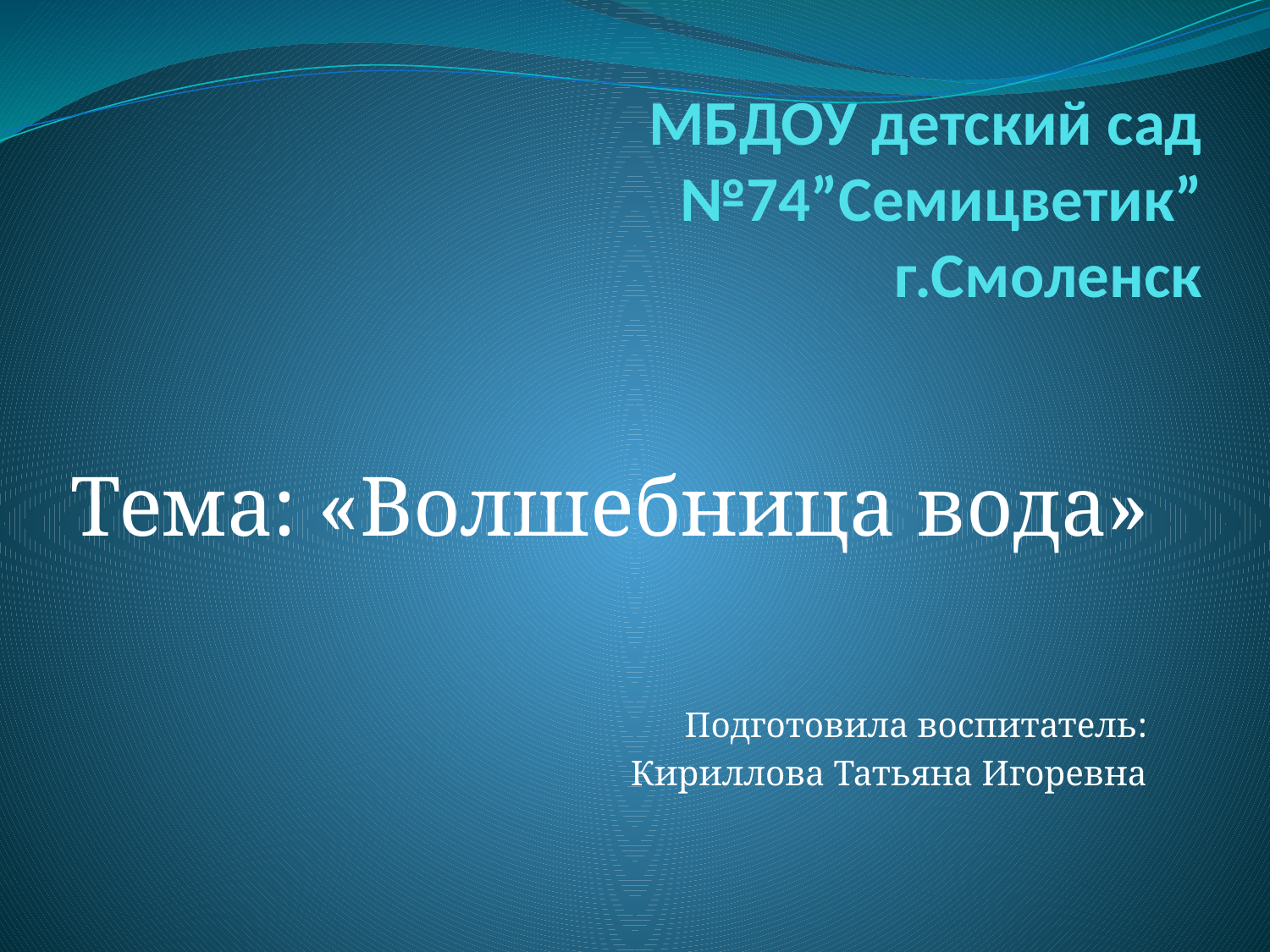

# МБДОУ детский сад №74”Семицветик” г.Смоленск
Тема: «Волшебница вода»

                      Подготовила воспитатель:
Кириллова Татьяна Игоревна